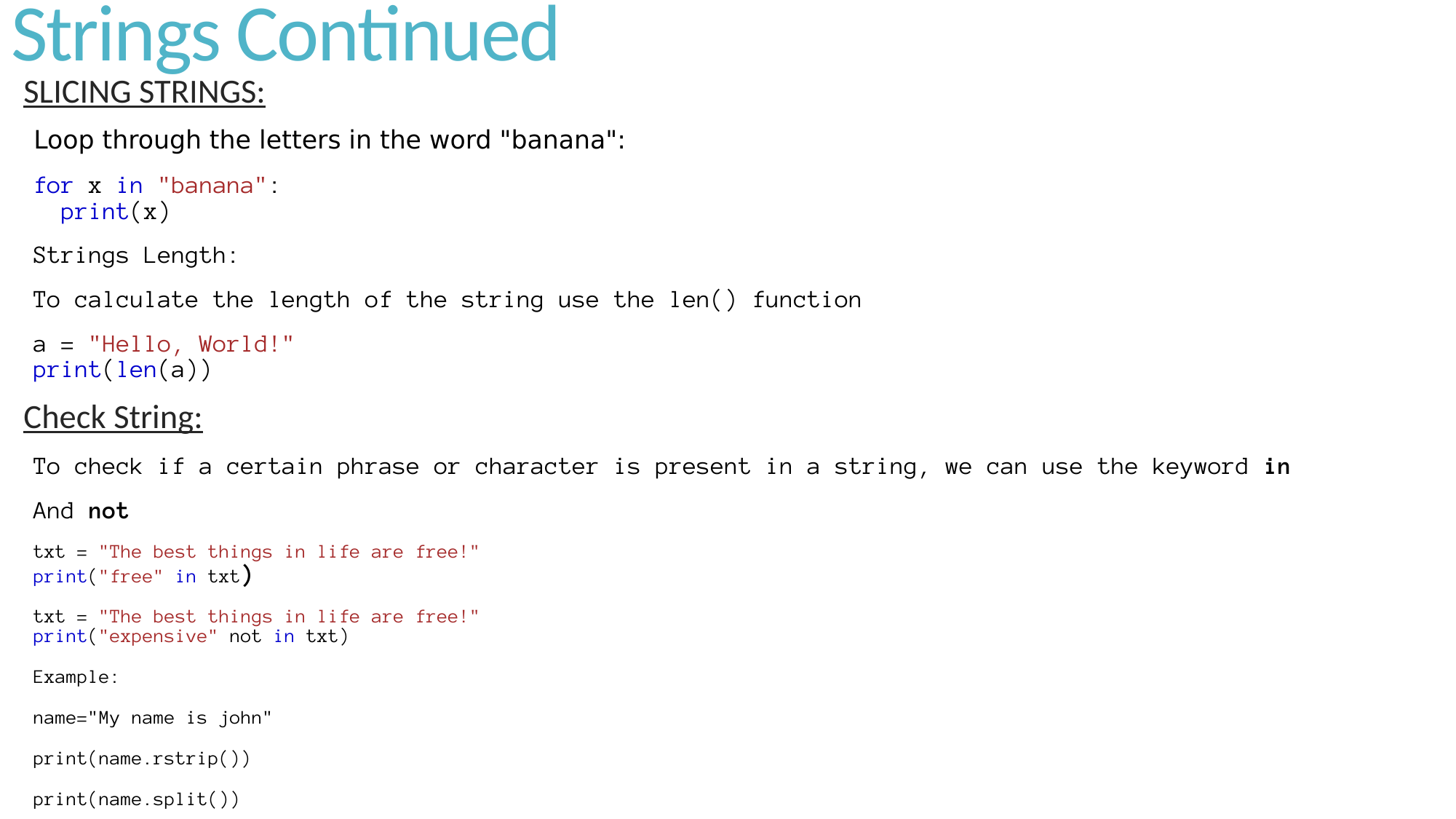

# Strings Continued
SLICING STRINGS:
Loop through the letters in the word "banana":
for x in "banana":
  print(x)
Strings Length:
To calculate the length of the string use the len() function
a = "Hello, World!"
print(len(a))
Check String:
To check if a certain phrase or character is present in a string, we can use the keyword in
And not
txt = "The best things in life are free!"
print("free" in txt)
txt = "The best things in life are free!"
print("expensive" not in txt)
Example:
name="My name is john"
print(name.rstrip())
print(name.split())